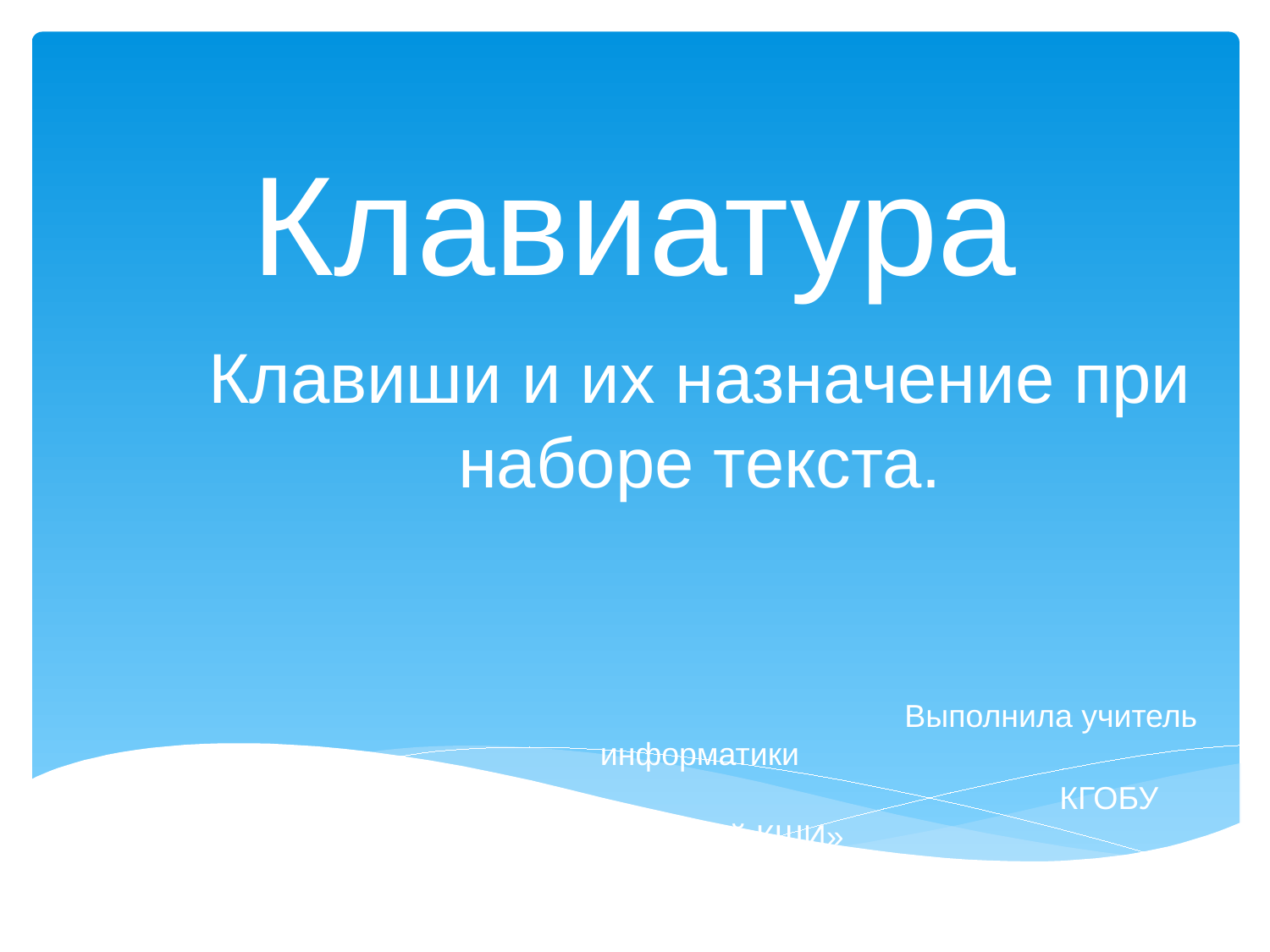

# Клавиатура
Клавиши и их назначение при наборе текста.

                                                                               Выполнила учитель информатики
                                                                                            КГОБУ «Шкотовской КШИ»
                                                                                                                      Якущенко Е.К